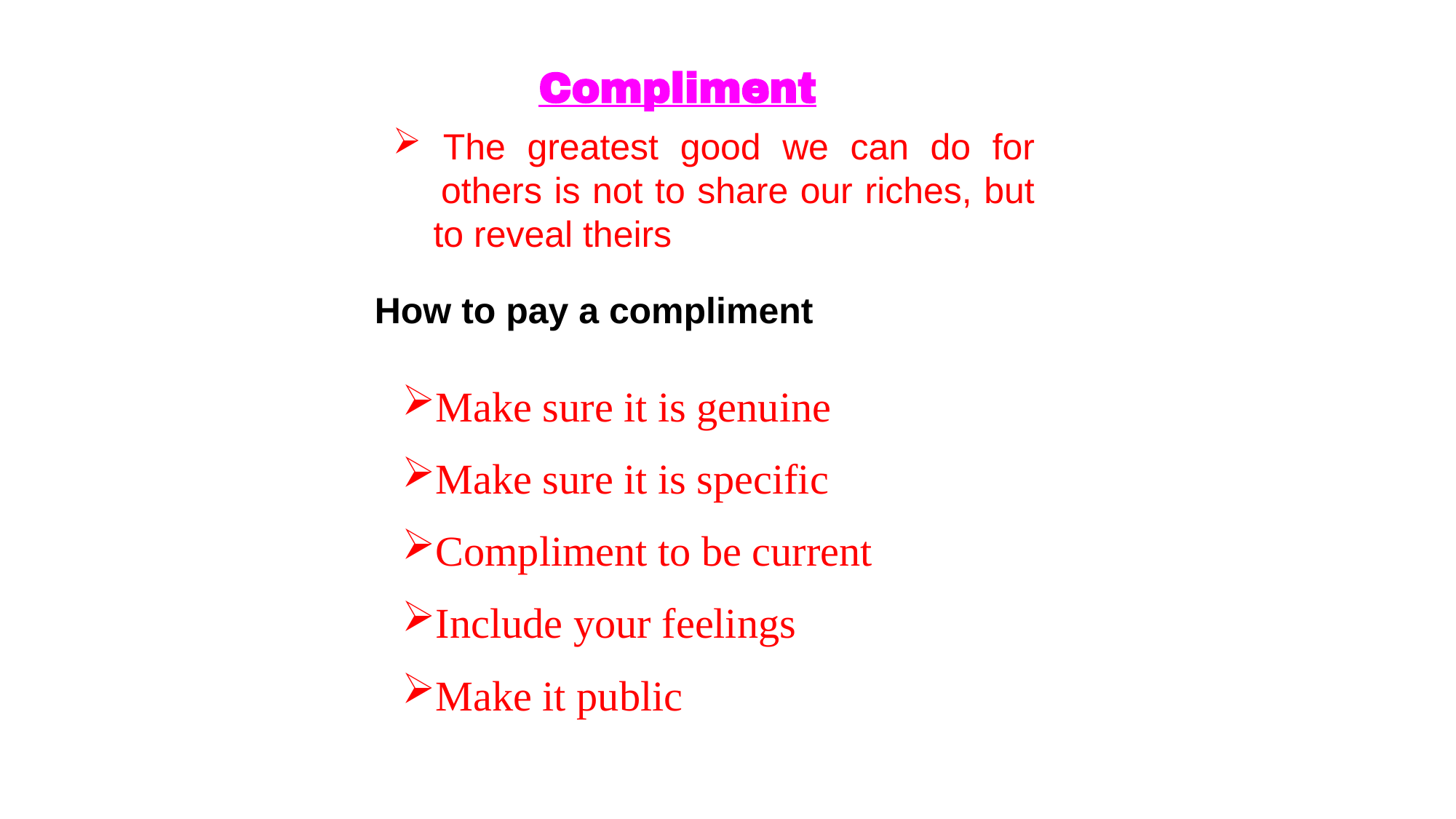

Compliment
 The greatest good we can do for
    others is not to share our riches, but
    to reveal theirs
How to pay a compliment
Make sure it is genuine
Make sure it is specific
Compliment to be current
Include your feelings
Make it public